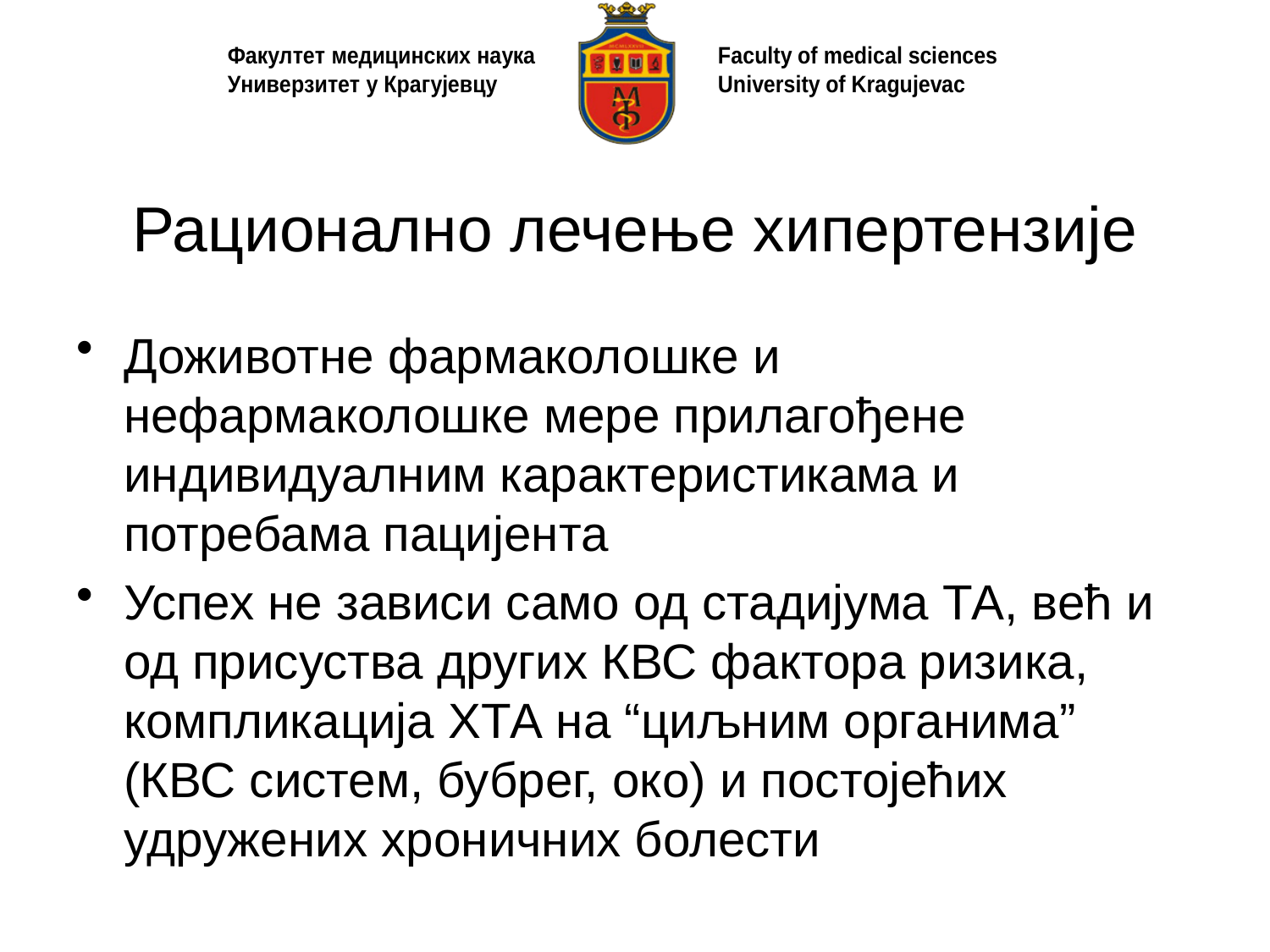

# Рационално лечење хипертензије
Доживотне фармаколошке и нефармаколошке мере прилагођене индивидуалним карактеристикама и потребама пацијента
Успех не зависи само од стадијума ТА, већ и од присуства других КВС фактора ризика, компликација ХТА на “циљним органима” (КВС систем, бубрег, око) и постојећих удружених хроничних болести